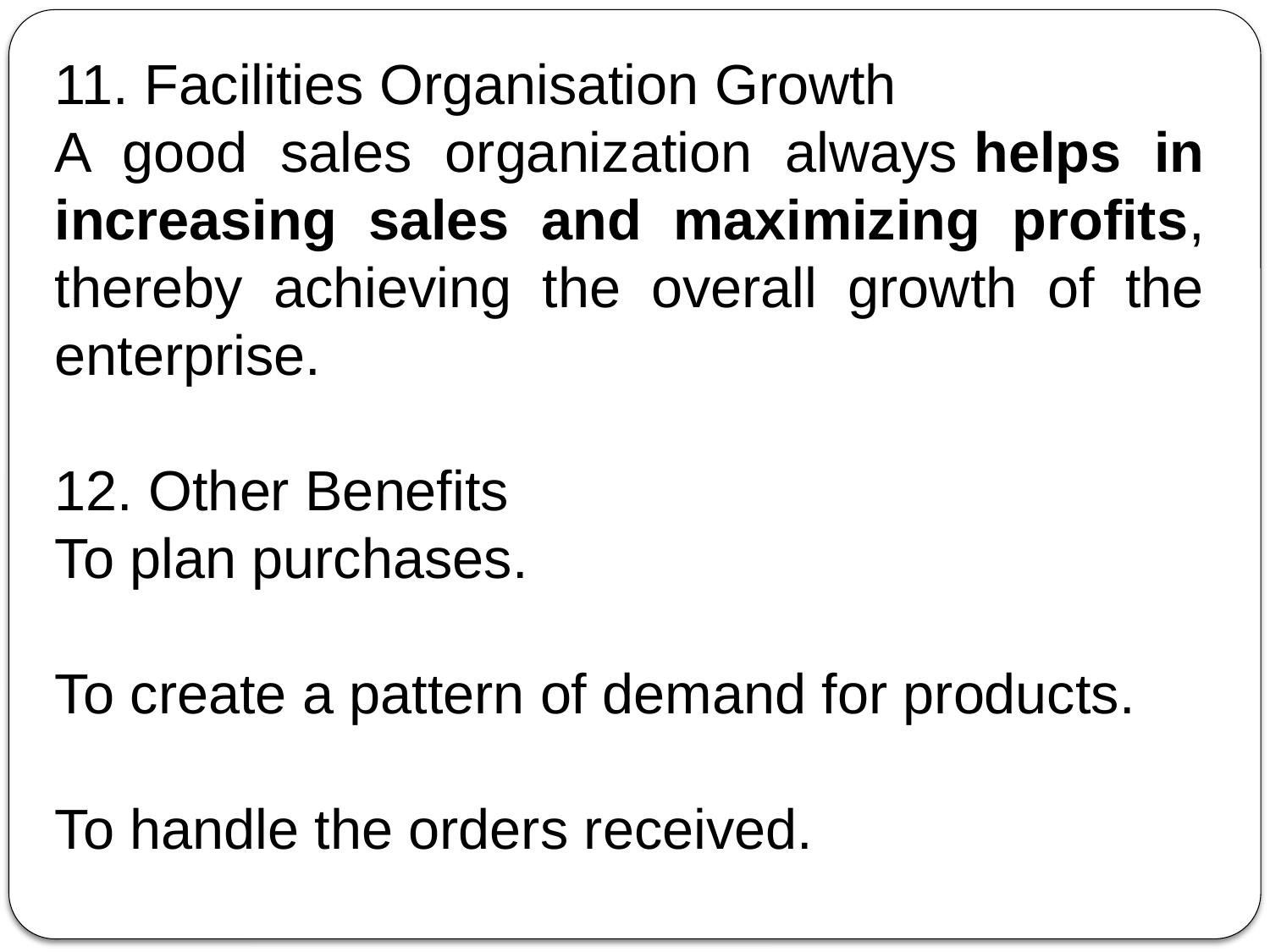

11. Facilities Organisation Growth
A good sales organization always helps in increasing sales and maximizing profits, thereby achieving the overall growth of the enterprise.

12. Other Benefits
To plan purchases.

To create a pattern of demand for products.

To handle the orders received.